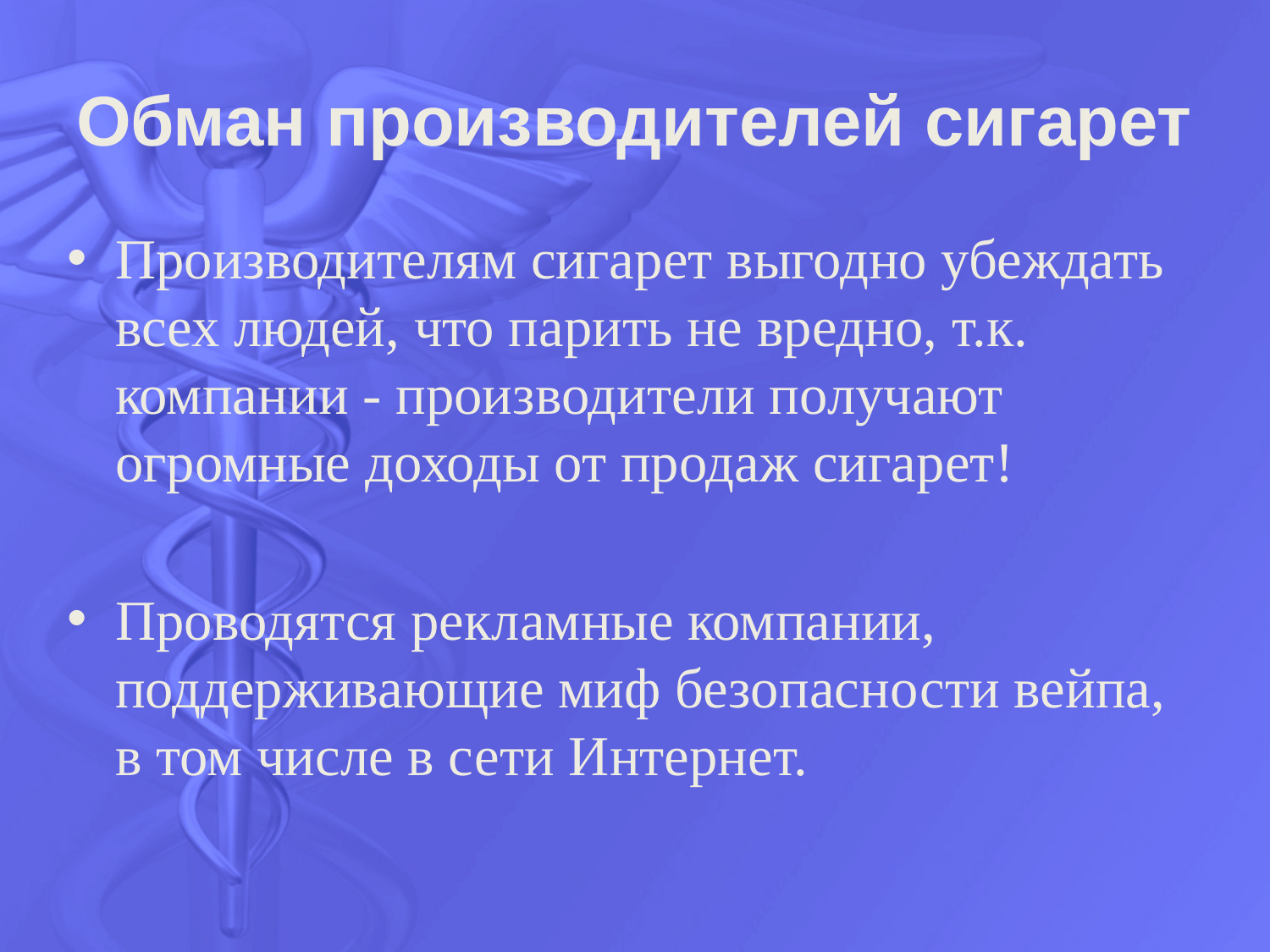

# Обман производителей сигарет
Производителям сигарет выгодно убеждать всех людей, что парить не вредно, т.к. компании - производители получают огромные доходы от продаж сигарет!

Проводятся рекламные компании, поддерживающие миф безопасности вейпа, в том числе в сети Интернет.